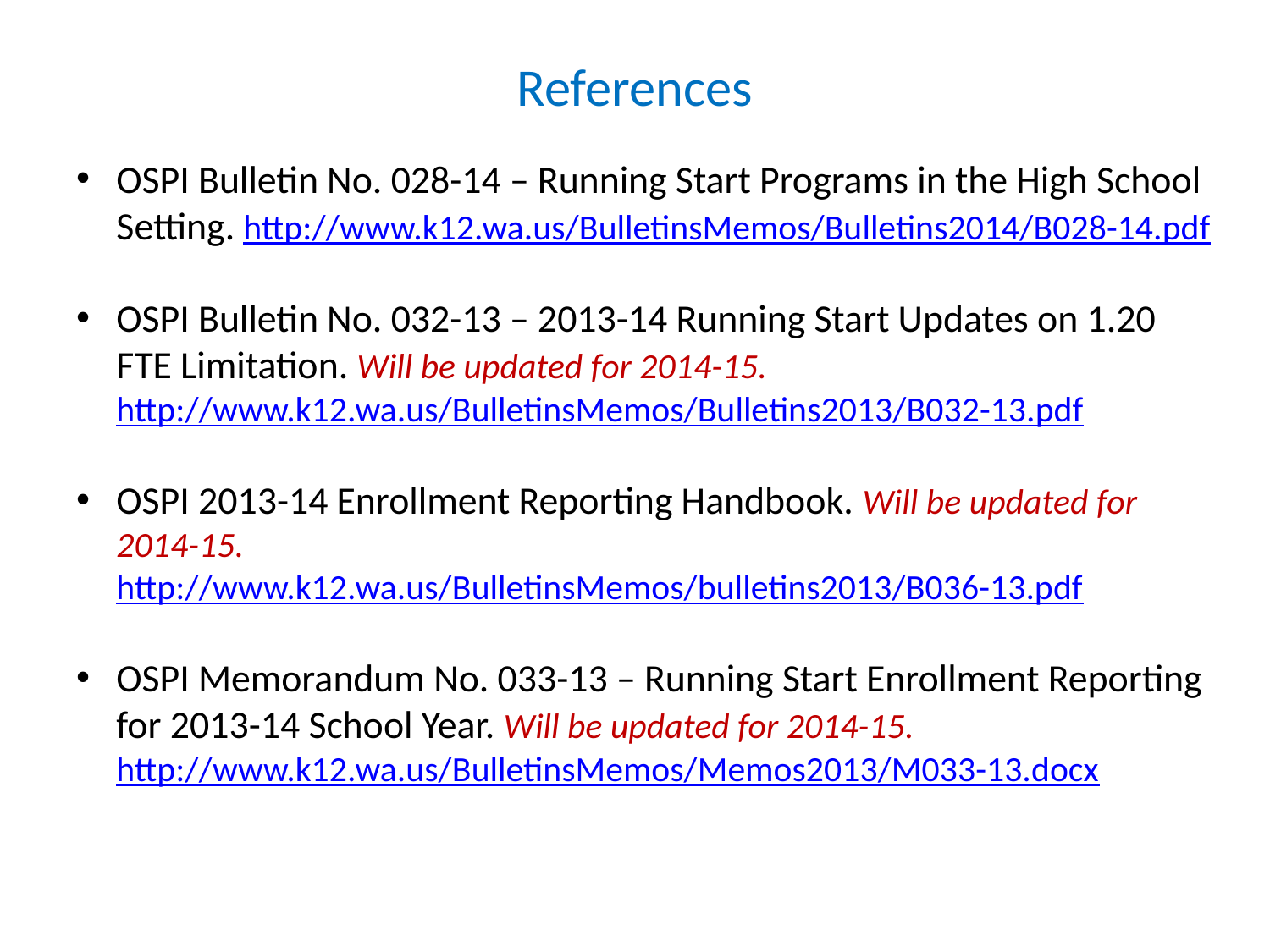

# References
OSPI Bulletin No. 028-14 – Running Start Programs in the High School Setting. http://www.k12.wa.us/BulletinsMemos/Bulletins2014/B028-14.pdf

OSPI Bulletin No. 032-13 – 2013-14 Running Start Updates on 1.20 FTE Limitation. Will be updated for 2014-15.
http://www.k12.wa.us/BulletinsMemos/Bulletins2013/B032-13.pdf

OSPI 2013-14 Enrollment Reporting Handbook. Will be updated for 2014-15.
http://www.k12.wa.us/BulletinsMemos/bulletins2013/B036-13.pdf

OSPI Memorandum No. 033-13 – Running Start Enrollment Reporting for 2013-14 School Year. Will be updated for 2014-15. http://www.k12.wa.us/BulletinsMemos/Memos2013/M033-13.docx